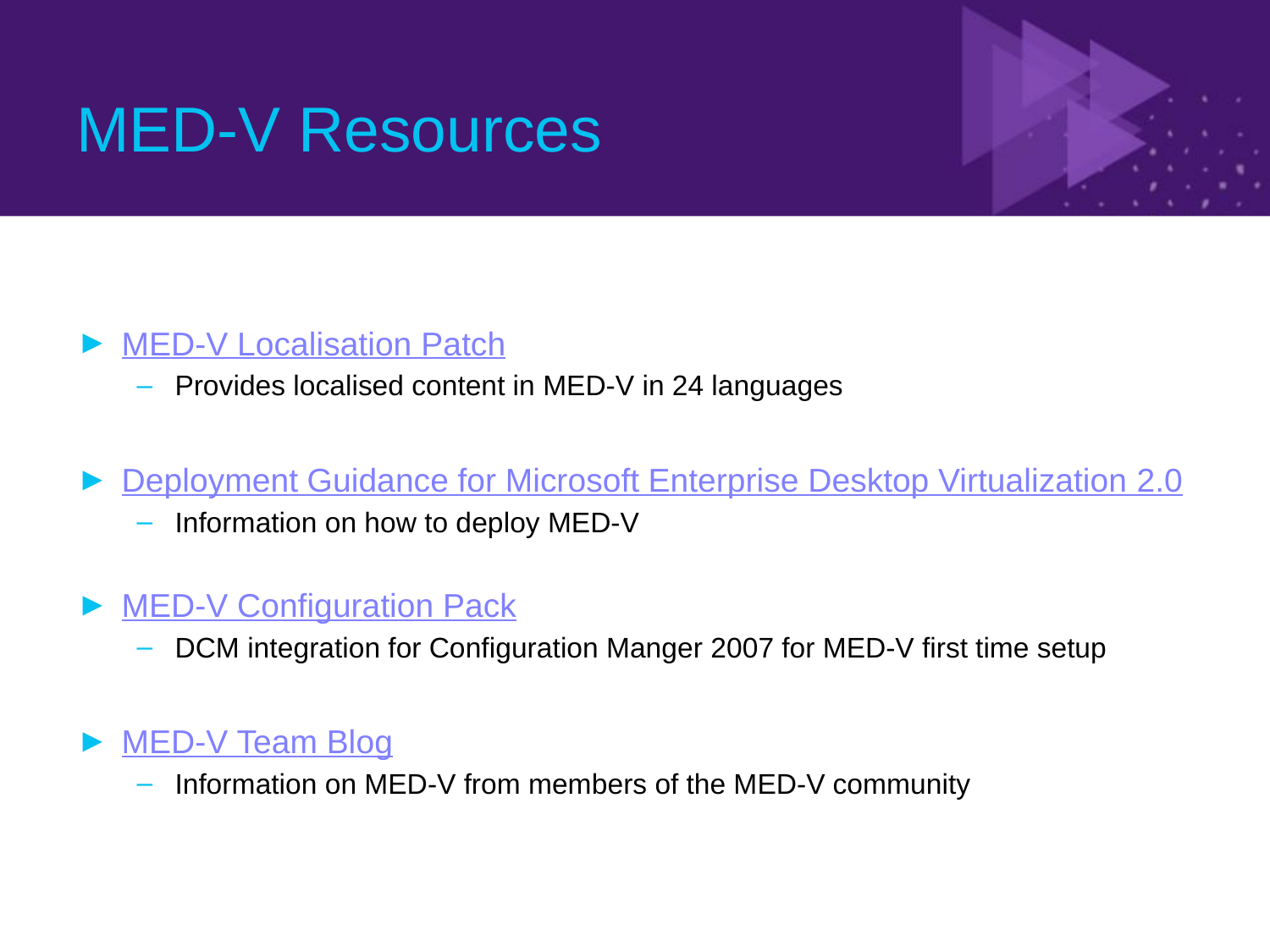

# MED-V Resources
MED-V Localisation Patch
Provides localised content in MED-V in 24 languages

Deployment Guidance for Microsoft Enterprise Desktop Virtualization 2.0
Information on how to deploy MED-V

MED-V Configuration Pack
DCM integration for Configuration Manger 2007 for MED-V first time setup

MED-V Team Blog
Information on MED-V from members of the MED-V community